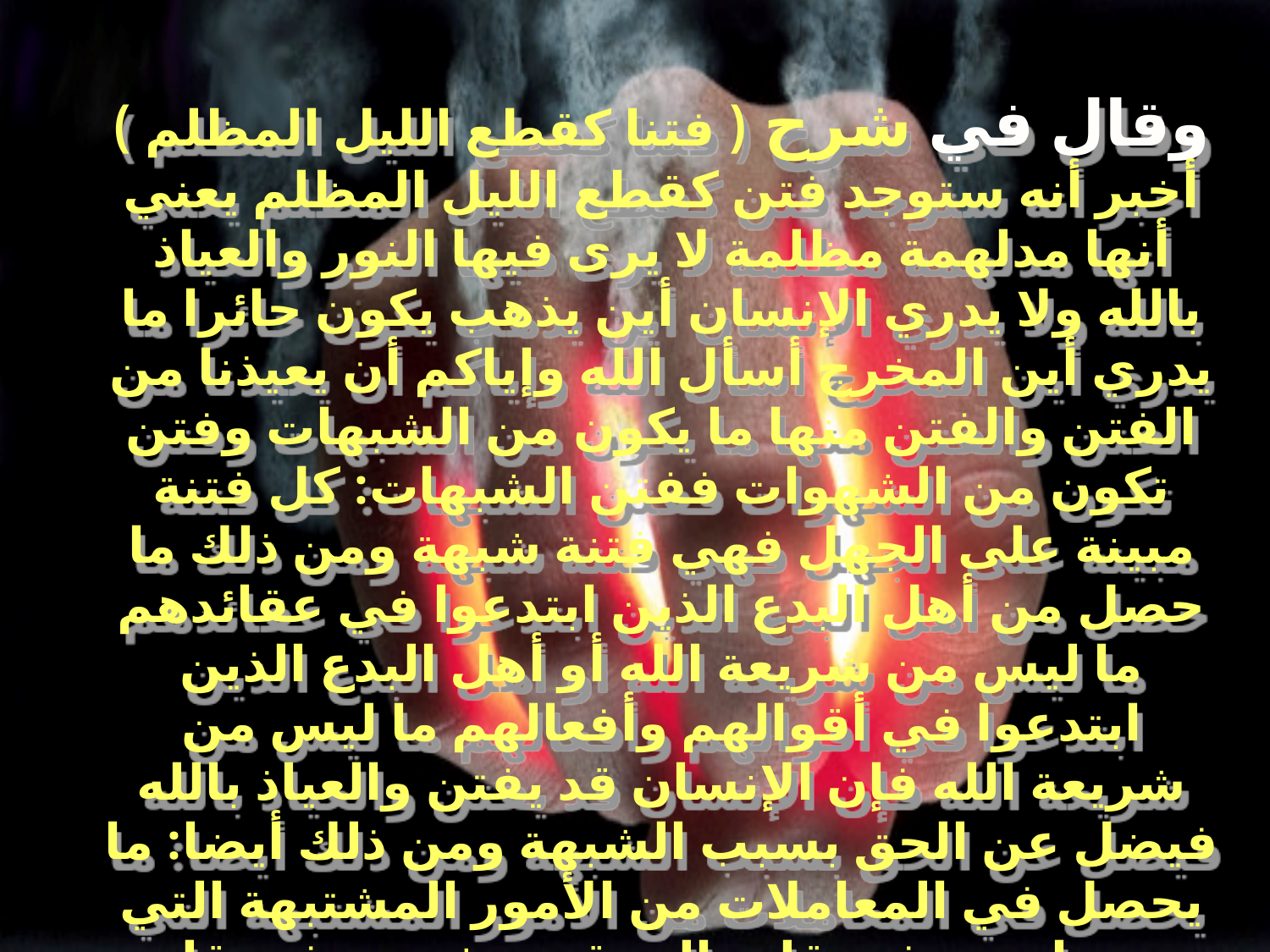

وقال في شرح ( فتنا كقطع الليل المظلم ) أخبر أنه ستوجد فتن كقطع الليل المظلم يعني أنها مدلهمة مظلمة لا يرى فيها النور والعياذ بالله ولا يدري الإنسان أين يذهب يكون حائرا ما يدري أين المخرج أسأل الله وإياكم أن يعيذنا من الفتن والفتن منها ما يكون من الشبهات وفتن تكون من الشهوات ففتن الشبهات: كل فتنة مبينة على الجهل فهي فتنة شبهة ومن ذلك ما حصل من أهل البدع الذين ابتدعوا في عقائدهم ما ليس من شريعة الله أو أهل البدع الذين ابتدعوا في أقوالهم وأفعالهم ما ليس من شريعة الله فإن الإنسان قد يفتن والعياذ بالله فيضل عن الحق بسبب الشبهة ومن ذلك أيضا: ما يحصل في المعاملات من الأمور المشتبهة التي هي واضحة في قلب الموقن مشتبهة في قلب الضال والعياذ بالله تجده يتعامل معاملة تبين أنها محرمة لكن لما على قلبه من رين الذنوب ـ   بن عثيمين / رياض الصالحين